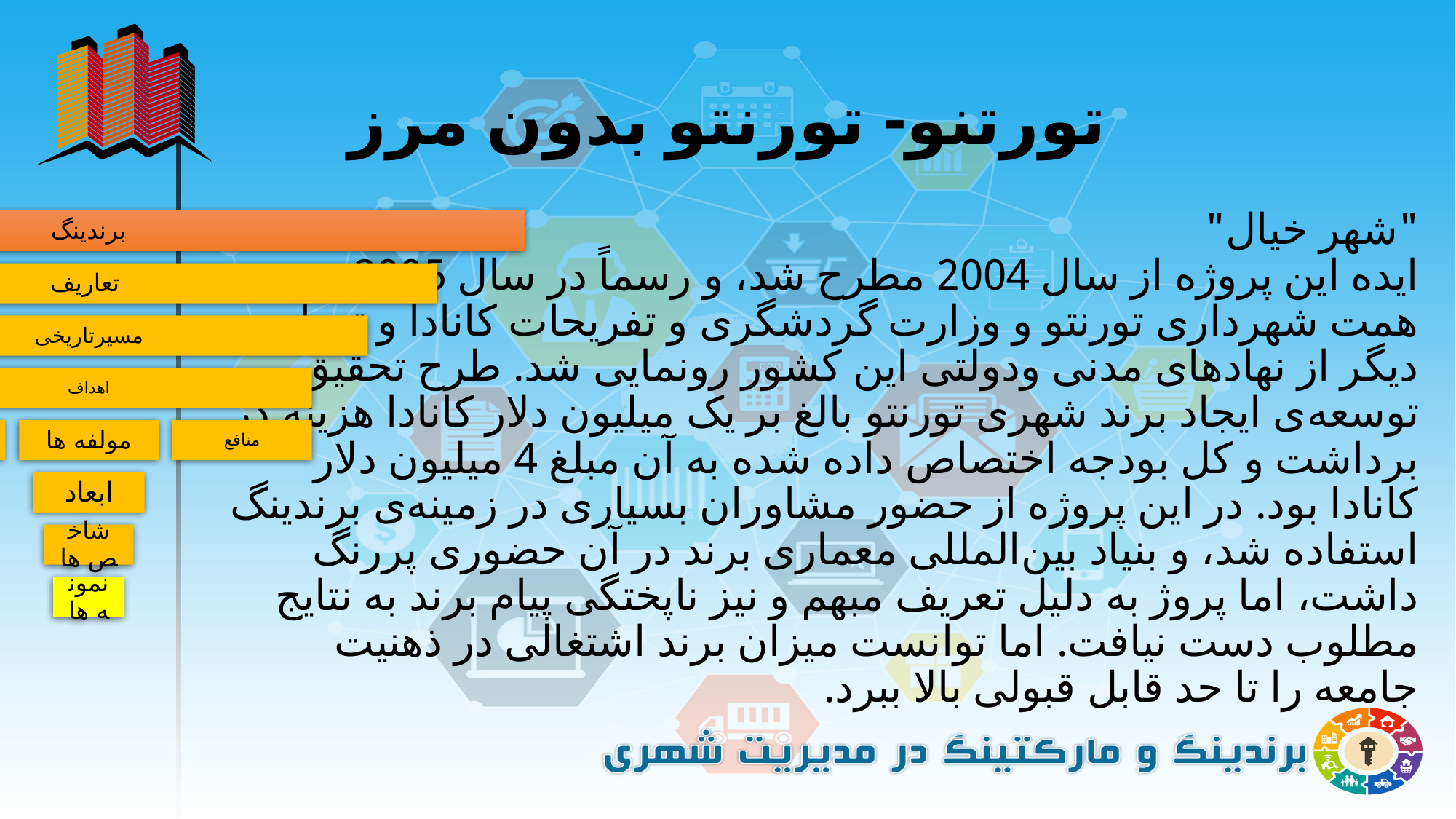

# تورتنو- تورنتو بدون مرز
"شهر خیال"
ایده این پروژه از سال 2004 مطرح شد، و رسماً در سال 2005 به همت شهرداری تورنتو و وزارت گردشگری و تفریحات کانادا و تعدادی دیگر از نهادهای مدنی ودولتی این کشور رونمایی شد. طرح تحقیق توسعه‌ی ایجاد برند شهری تورنتو بالغ بر یک میلیون دلار کانادا هزینه در برداشت و کل بودجه اختصاص داده شده به آن مبلغ 4 میلیون دلار کانادا بود. در این پروژه از حضور مشاوران بسیاری در زمینه‌ی برندینگ استفاده شد، و بنیاد بین‌المللی معماری برند در آن حضوری پررنگ داشت، اما پروژ به دلیل تعریف مبهم و نیز ناپختگی پیام برند به نتایج مطلوب دست نیافت. اما توانست میزان برند اشتغالی در ذهنیت جامعه را تا حد قابل قبولی بالا ببرد.
برندینگ
تعاریف
مسیرتاریخی
اهداف
مولفه ها
منافع
ابعاد
شاخص ها
نمونه ها